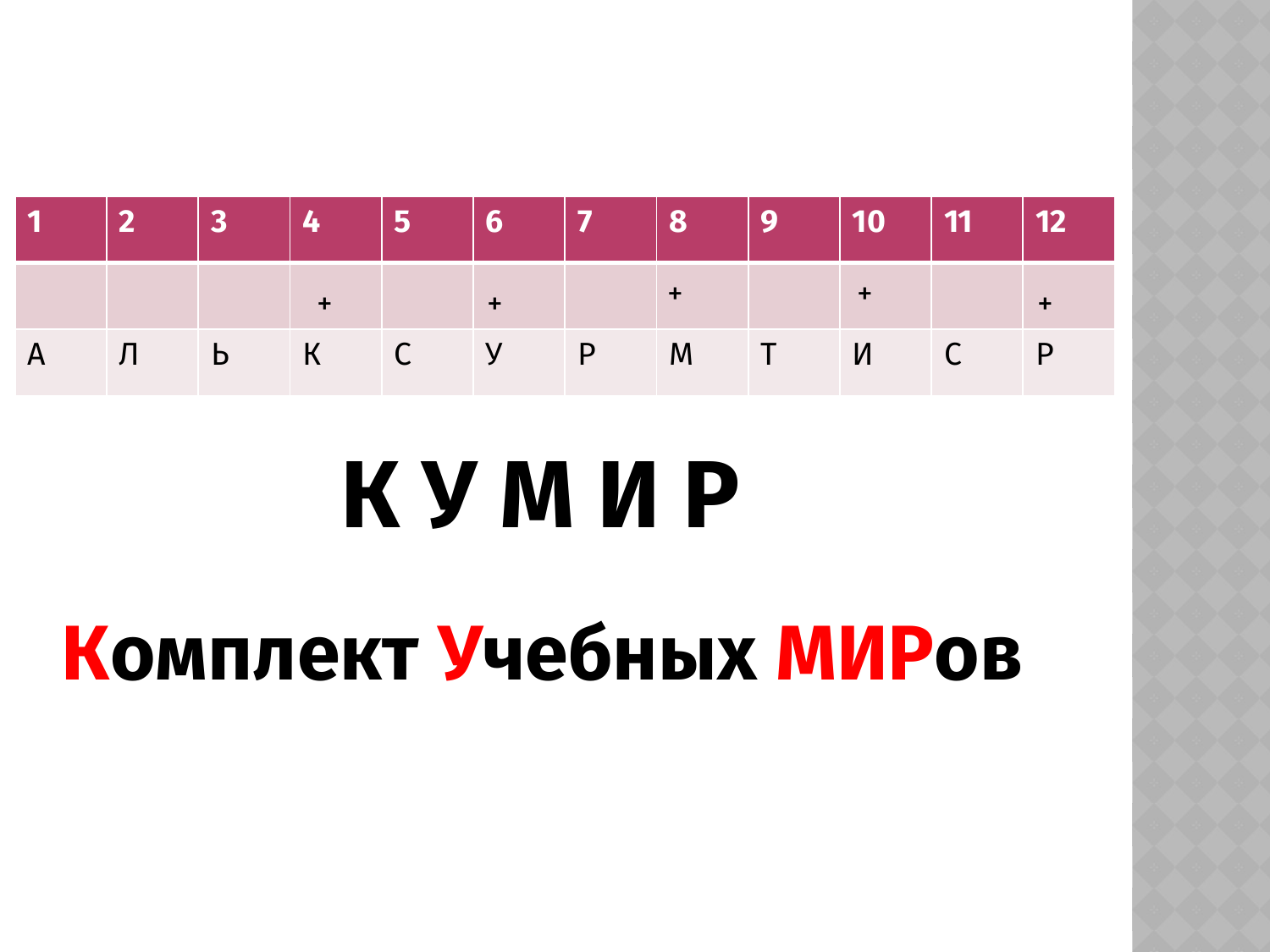

| 1 | 2 | 3 | 4 | 5 | 6 | 7 | 8 | 9 | 10 | 11 | 12 |
| --- | --- | --- | --- | --- | --- | --- | --- | --- | --- | --- | --- |
|  |  |  |  |  |  |  |  |  |  |  |  |
| А | Л | Ь | К | С | У | Р | М | Т | И | С | Р |
+
+
+
+
+
К У М И Р
Комплект Учебных МИРов